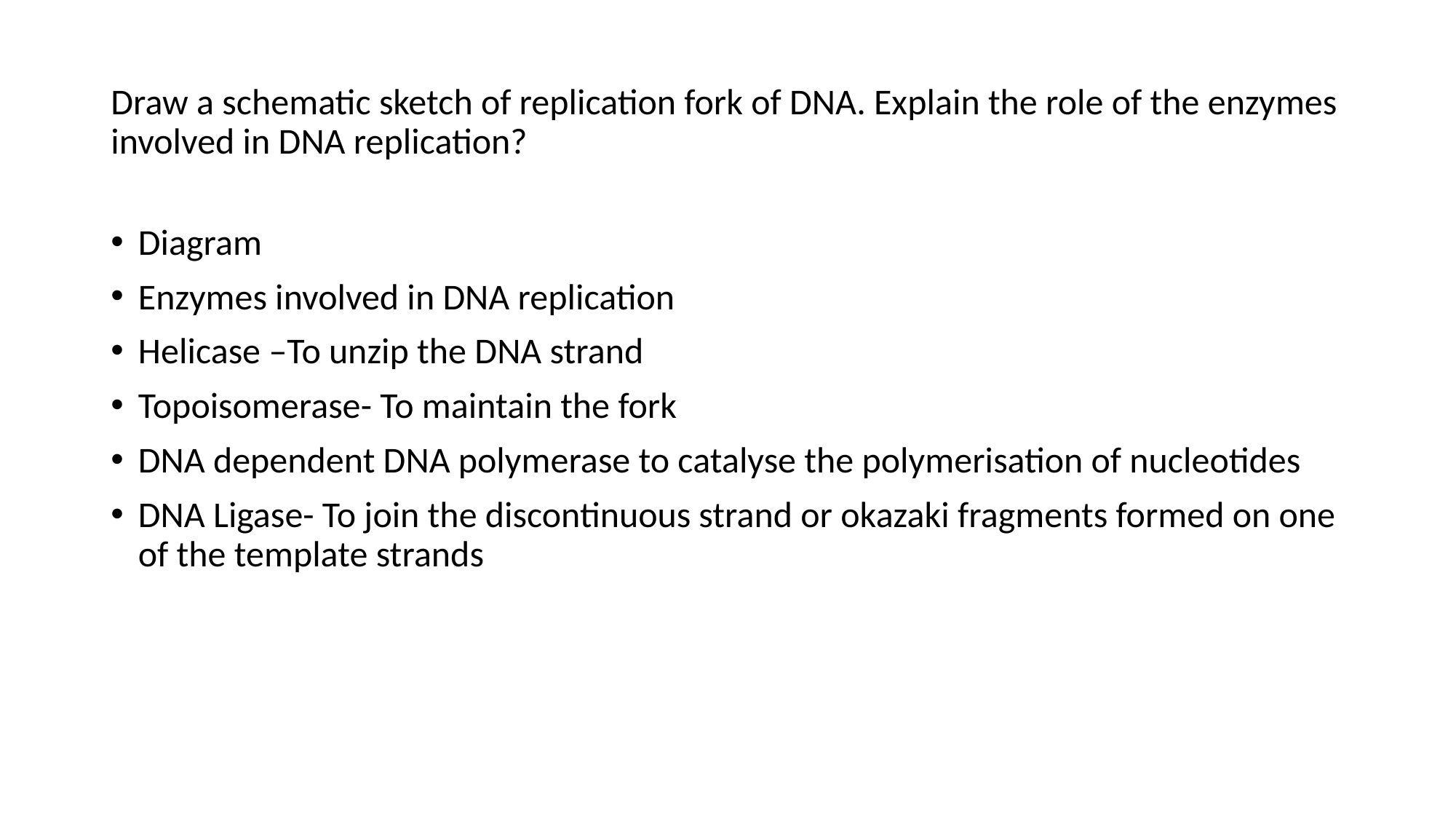

# Draw a schematic sketch of replication fork of DNA. Explain the role of the enzymes involved in DNA replication?
Diagram
Enzymes involved in DNA replication
Helicase –To unzip the DNA strand
Topoisomerase- To maintain the fork
DNA dependent DNA polymerase to catalyse the polymerisation of nucleotides
DNA Ligase- To join the discontinuous strand or okazaki fragments formed on one of the template strands